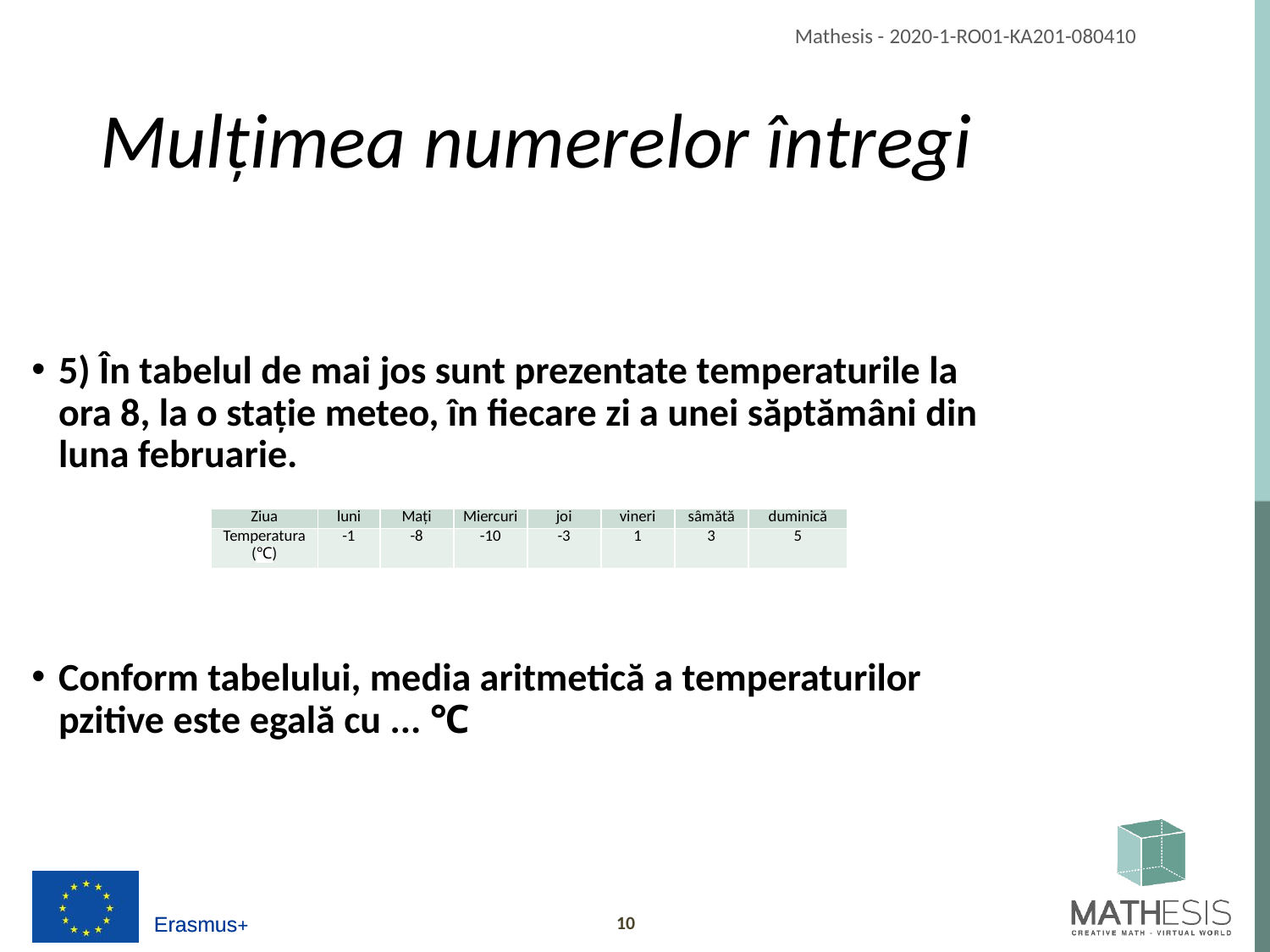

# Mulțimea numerelor întregi
5) În tabelul de mai jos sunt prezentate temperaturile la ora 8, la o stație meteo, în fiecare zi a unei săptămâni din luna februarie.

Conform tabelului, media aritmetică a temperaturilor pzitive este egală cu ... ℃

| Ziua | luni | Mați | Miercuri | joi | vineri | sâmătă | duminică |
| --- | --- | --- | --- | --- | --- | --- | --- |
| Temperatura (℃) | -1 | -8 | -10 | -3 | 1 | 3 | 5 |